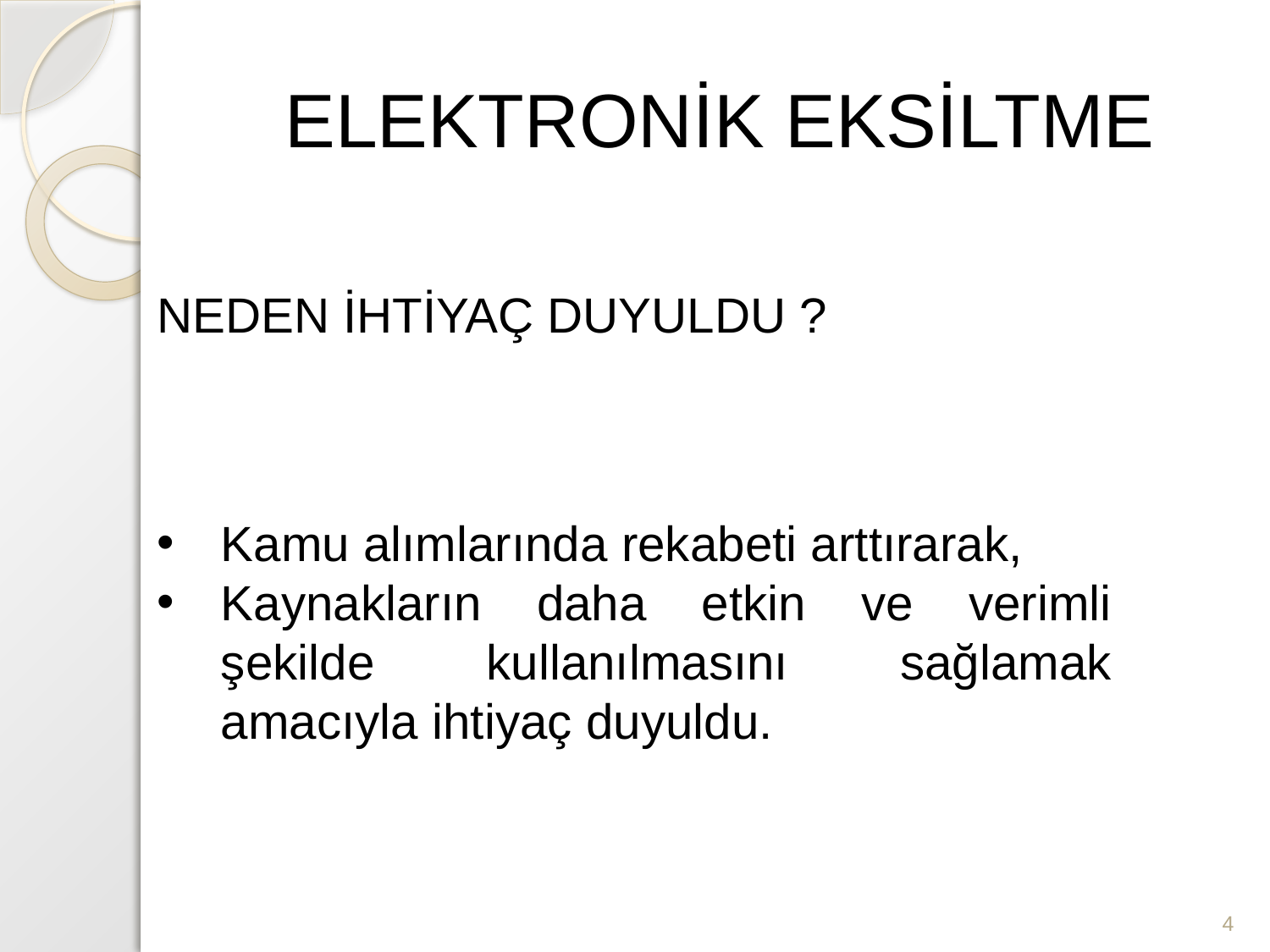

# ELEKTRONİK EKSİLTME

NEDEN İHTİYAÇ DUYULDU ?

Kamu alımlarında rekabeti arttırarak,
Kaynakların daha etkin ve verimli şekilde kullanılmasını sağlamak amacıyla ihtiyaç duyuldu.

4